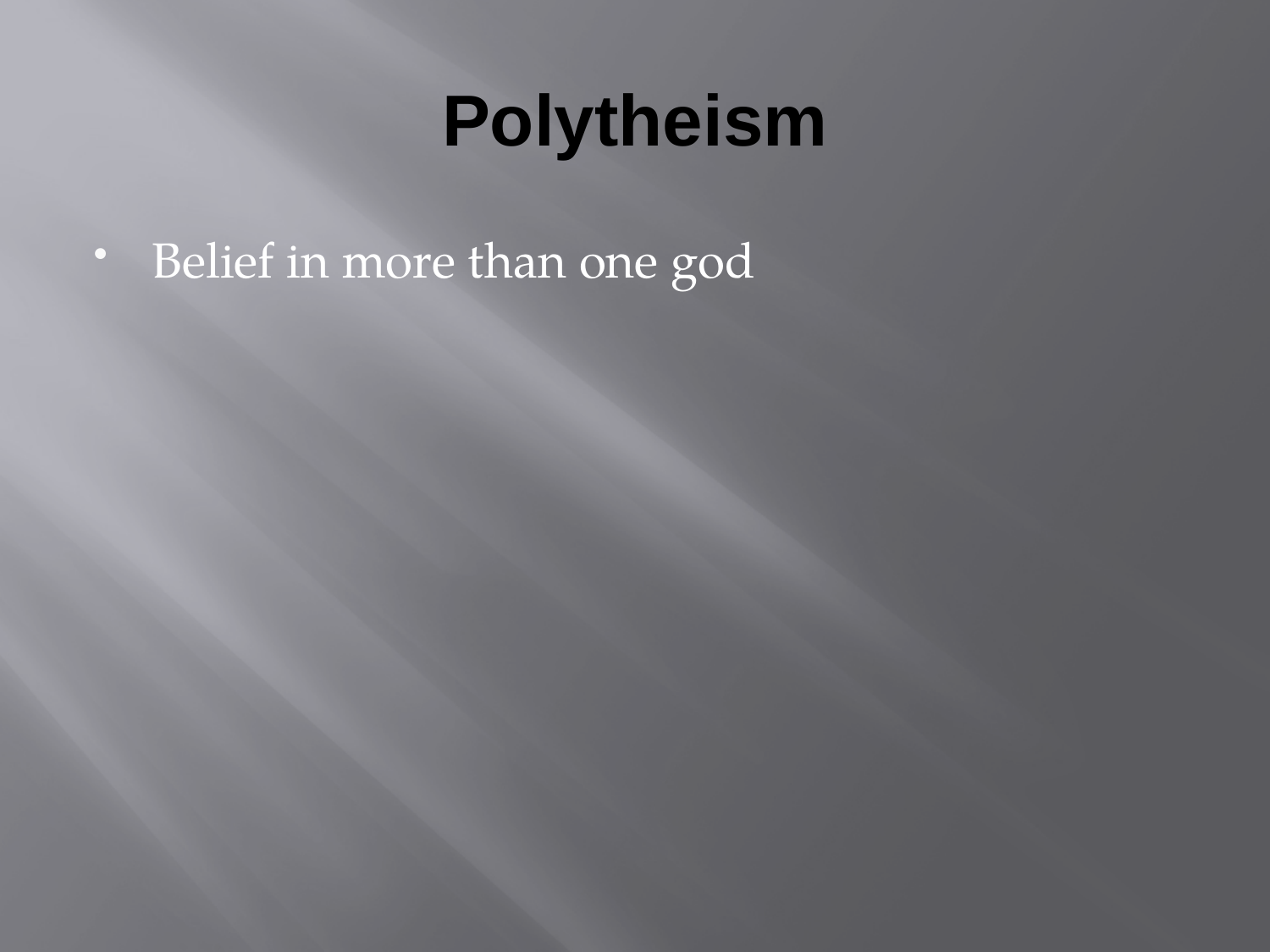

# Polytheism
Belief in more than one god